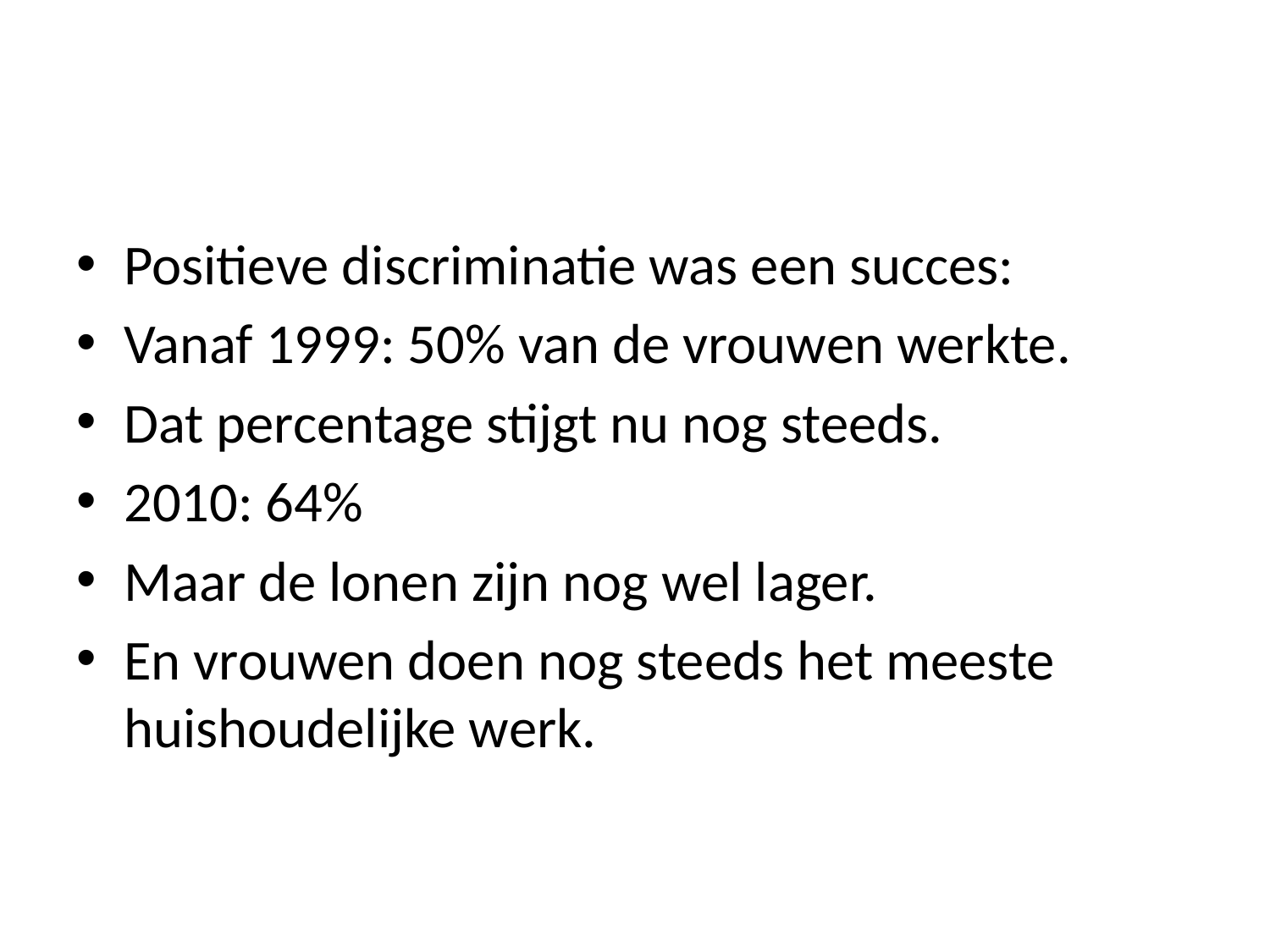

#
Positieve discriminatie was een succes:
Vanaf 1999: 50% van de vrouwen werkte.
Dat percentage stijgt nu nog steeds.
2010: 64%
Maar de lonen zijn nog wel lager.
En vrouwen doen nog steeds het meeste huishoudelijke werk.